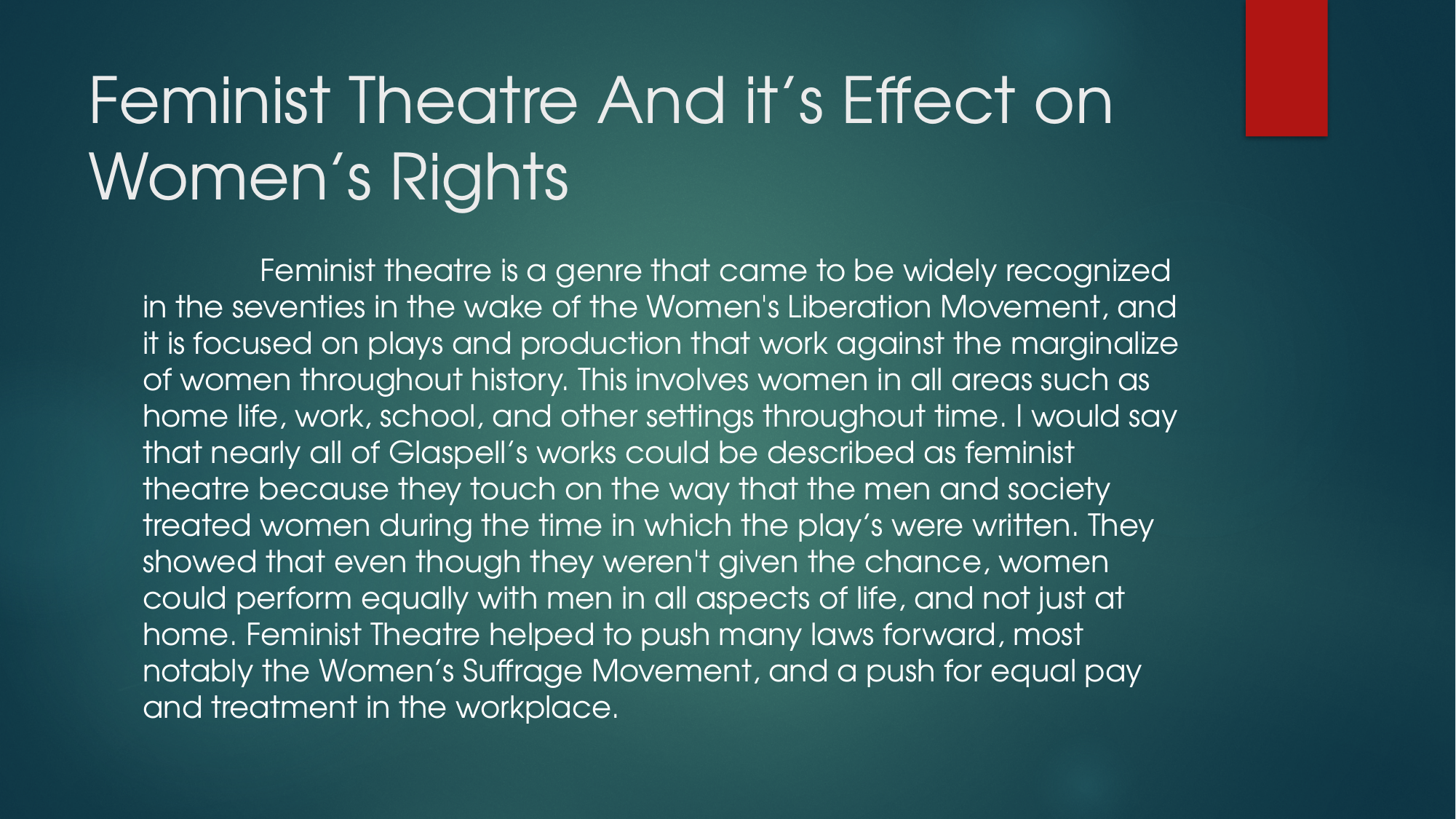

# Feminist Theatre And it’s Effect on Women’s Rights
	 Feminist theatre is a genre that came to be widely recognized in the seventies in the wake of the Women's Liberation Movement, and it is focused on plays and production that work against the marginalize of women throughout history. This involves women in all areas such as home life, work, school, and other settings throughout time. I would say that nearly all of Glaspell’s works could be described as feminist theatre because they touch on the way that the men and society treated women during the time in which the play’s were written. They showed that even though they weren't given the chance, women could perform equally with men in all aspects of life, and not just at home. Feminist Theatre helped to push many laws forward, most notably the Women’s Suffrage Movement, and a push for equal pay and treatment in the workplace.